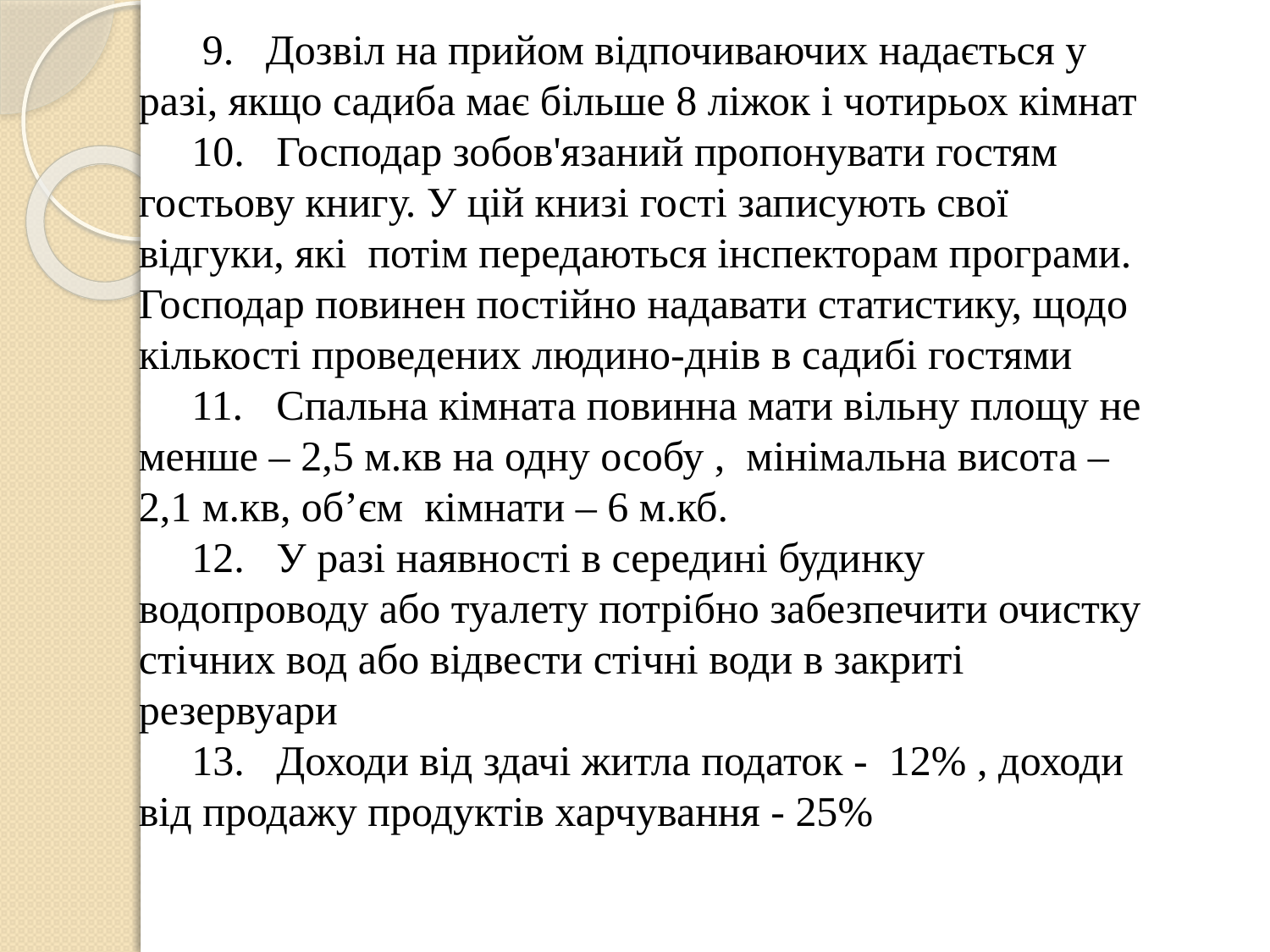

9.	Дозвіл на прийом відпочиваючих надається у разі, якщо садиба має більше 8 ліжок і чотирьох кімнат
     10.	 Господар зобов'язаний пропонувати гостям гостьову книгу. У цій книзі гості записують свої відгуки, які  потім передаються інспекторам програми. Господар повинен постійно надавати статистику, щодо кількості проведених людино-днів в садибі гостями
     11.	 Спальна кімната повинна мати вільну площу не менше – 2,5 м.кв на одну особу ,  мінімальна висота – 2,1 м.кв, об’єм  кімнати – 6 м.кб.
     12.	 У разі наявності в середині будинку водопроводу або туалету потрібно забезпечити очистку стічних вод або відвести стічні води в закриті резервуари
     13.	 Доходи від здачі житла податок -  12% , доходи від продажу продуктів харчування - 25%